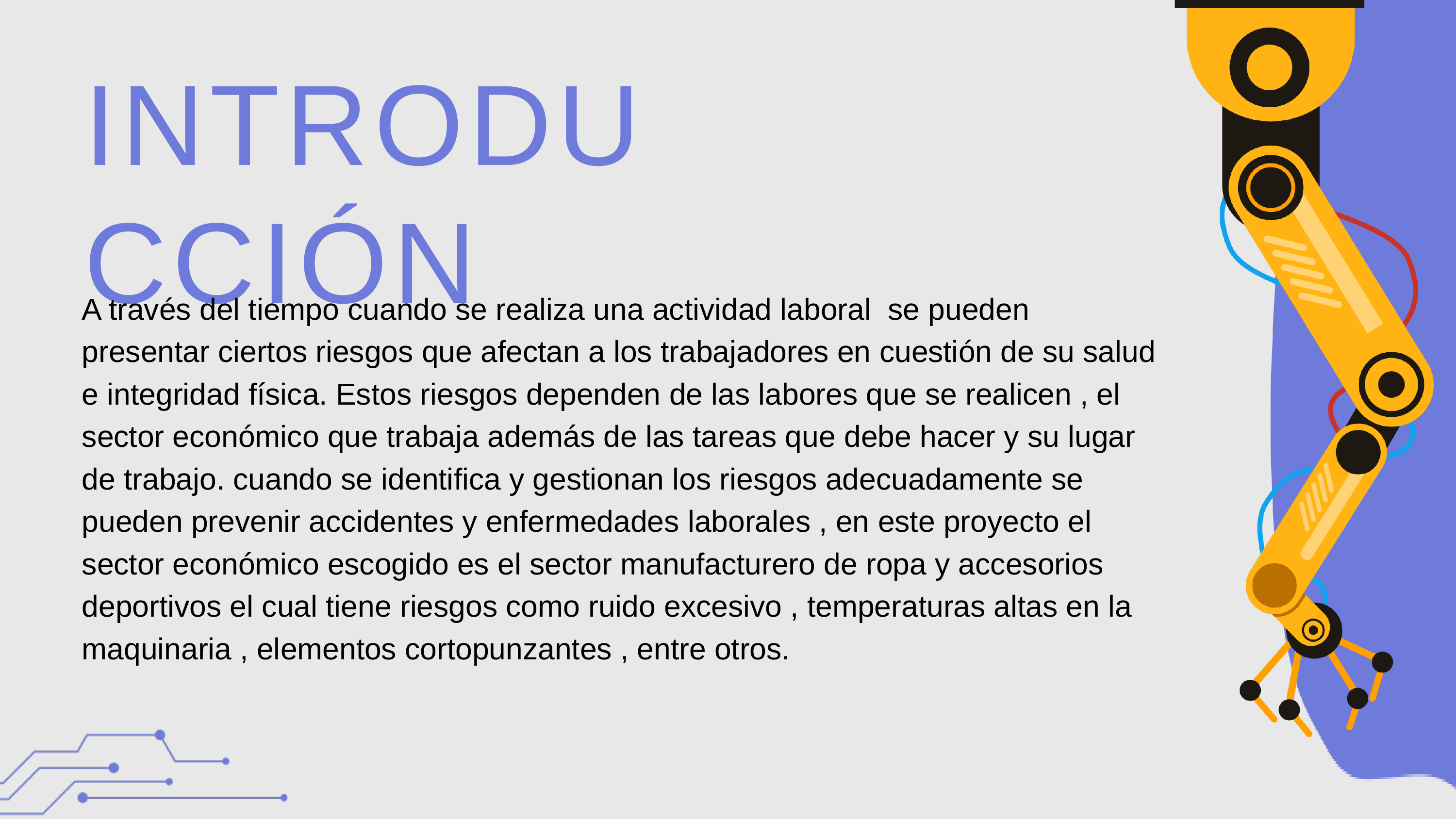

INTRODUCCIÓN

A través del tiempo cuando se realiza una actividad laboral  se pueden presentar ciertos riesgos que afectan a los trabajadores en cuestión de su salud e integridad física. Estos riesgos dependen de las labores que se realicen , el sector económico que trabaja además de las tareas que debe hacer y su lugar de trabajo. cuando se identifica y gestionan los riesgos adecuadamente se pueden prevenir accidentes y enfermedades laborales , en este proyecto el sector económico escogido es el sector manufacturero de ropa y accesorios deportivos el cual tiene riesgos como ruido excesivo , temperaturas altas en la maquinaria , elementos cortopunzantes , entre otros.